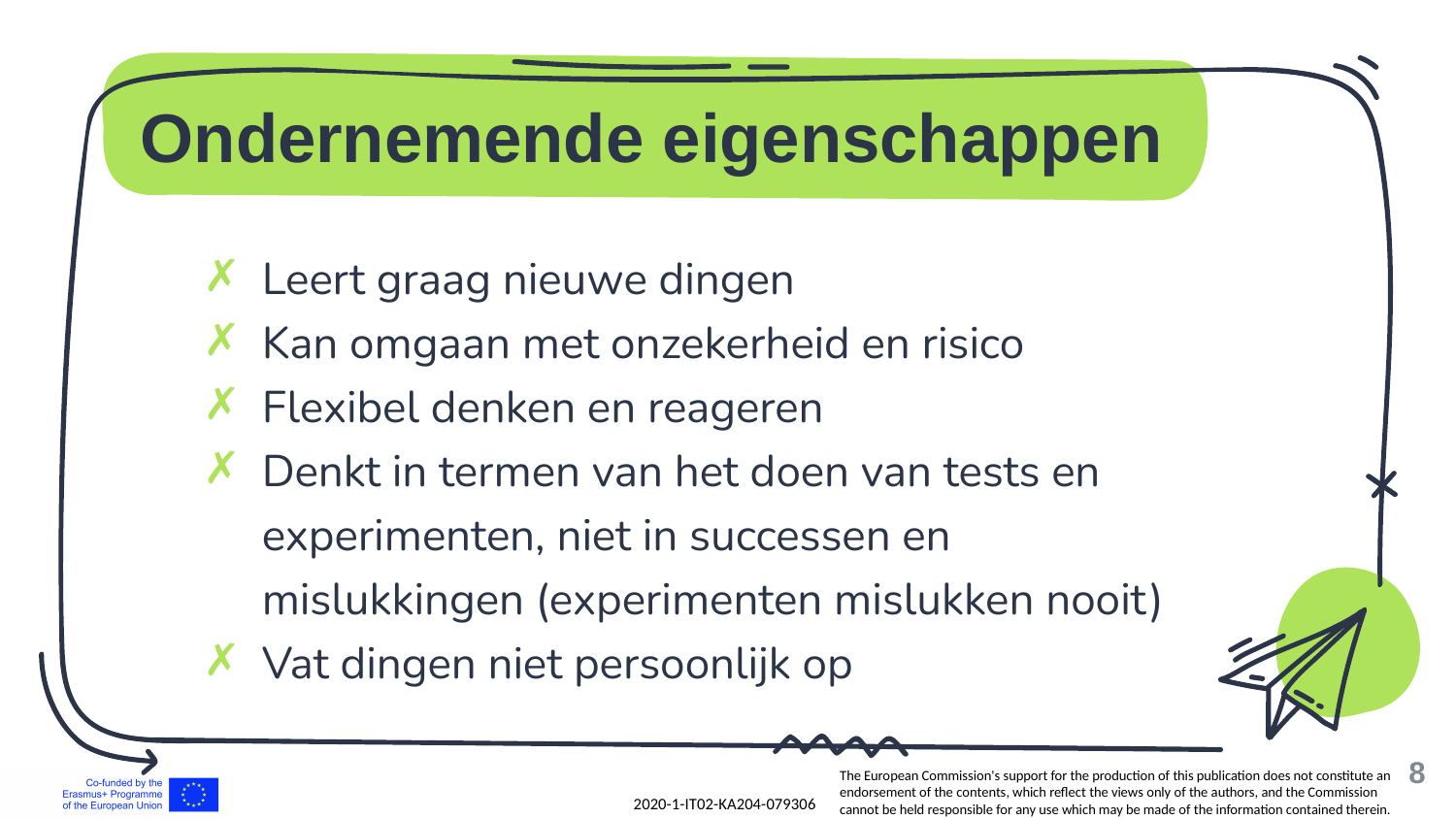

# Ondernemende eigenschappen
Leert graag nieuwe dingen
Kan omgaan met onzekerheid en risico
Flexibel denken en reageren
Denkt in termen van het doen van tests en experimenten, niet in successen en mislukkingen (experimenten mislukken nooit)
Vat dingen niet persoonlijk op

8
The European Commission's support for the production of this publication does not constitute an endorsement of the contents, which reflect the views only of the authors, and the Commission cannot be held responsible for any use which may be made of the information contained therein.